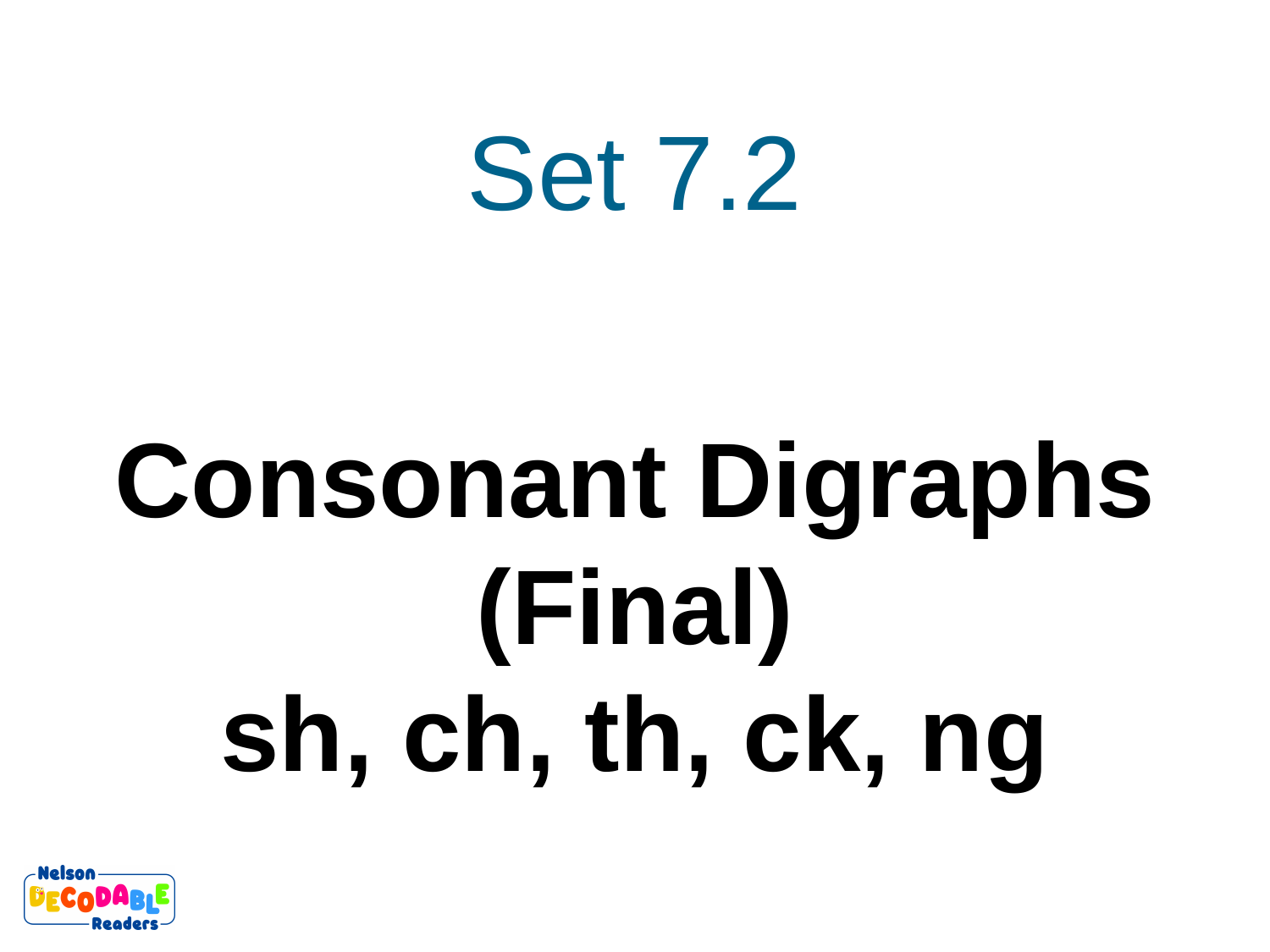

Set 7.2
Consonant Digraphs (Final)
sh, ch, th, ck, ng